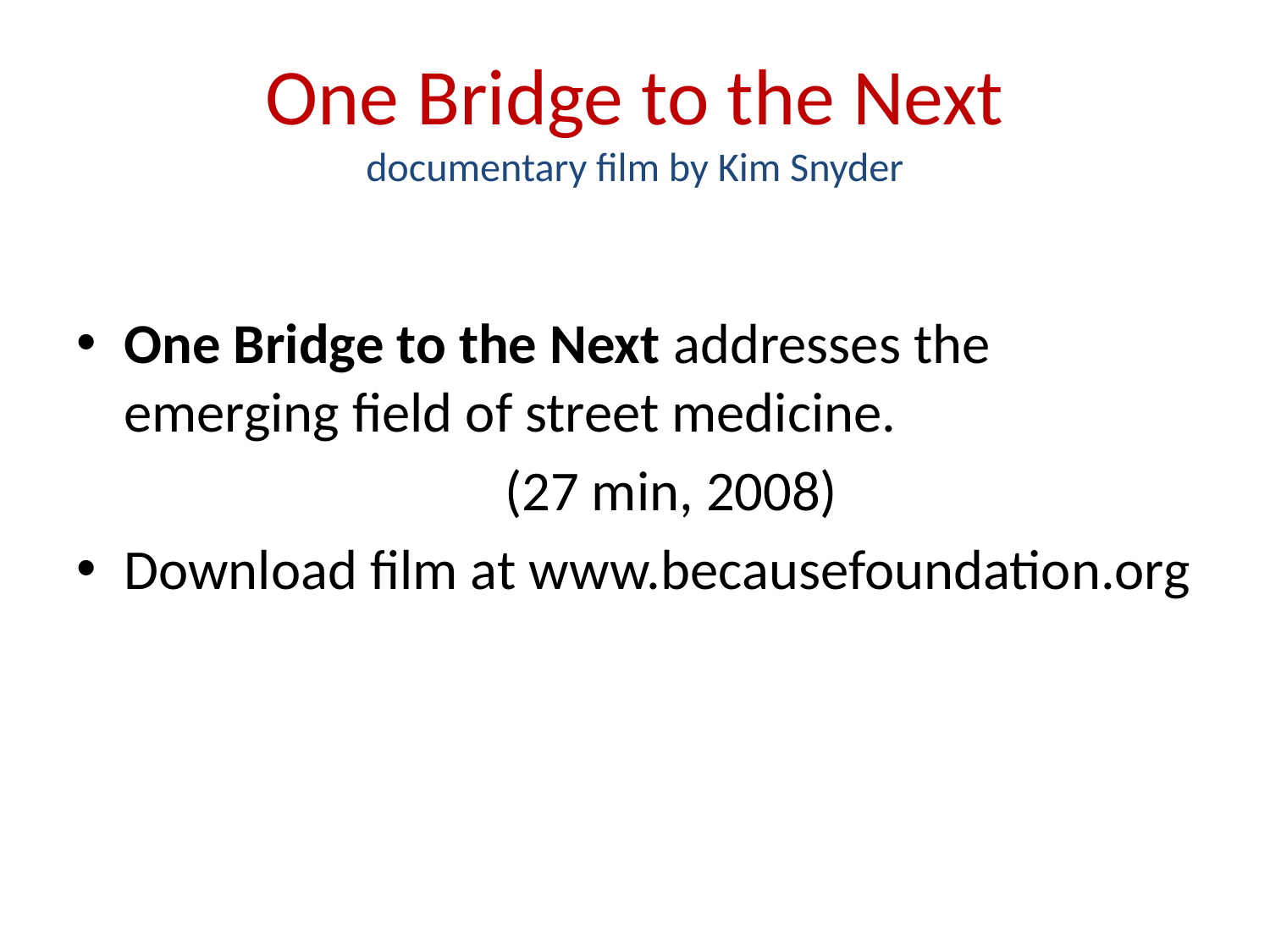

# One Bridge to the Next documentary film by Kim Snyder

One Bridge to the Next addresses the emerging field of street medicine.
				(27 min, 2008)
Download film at www.becausefoundation.org